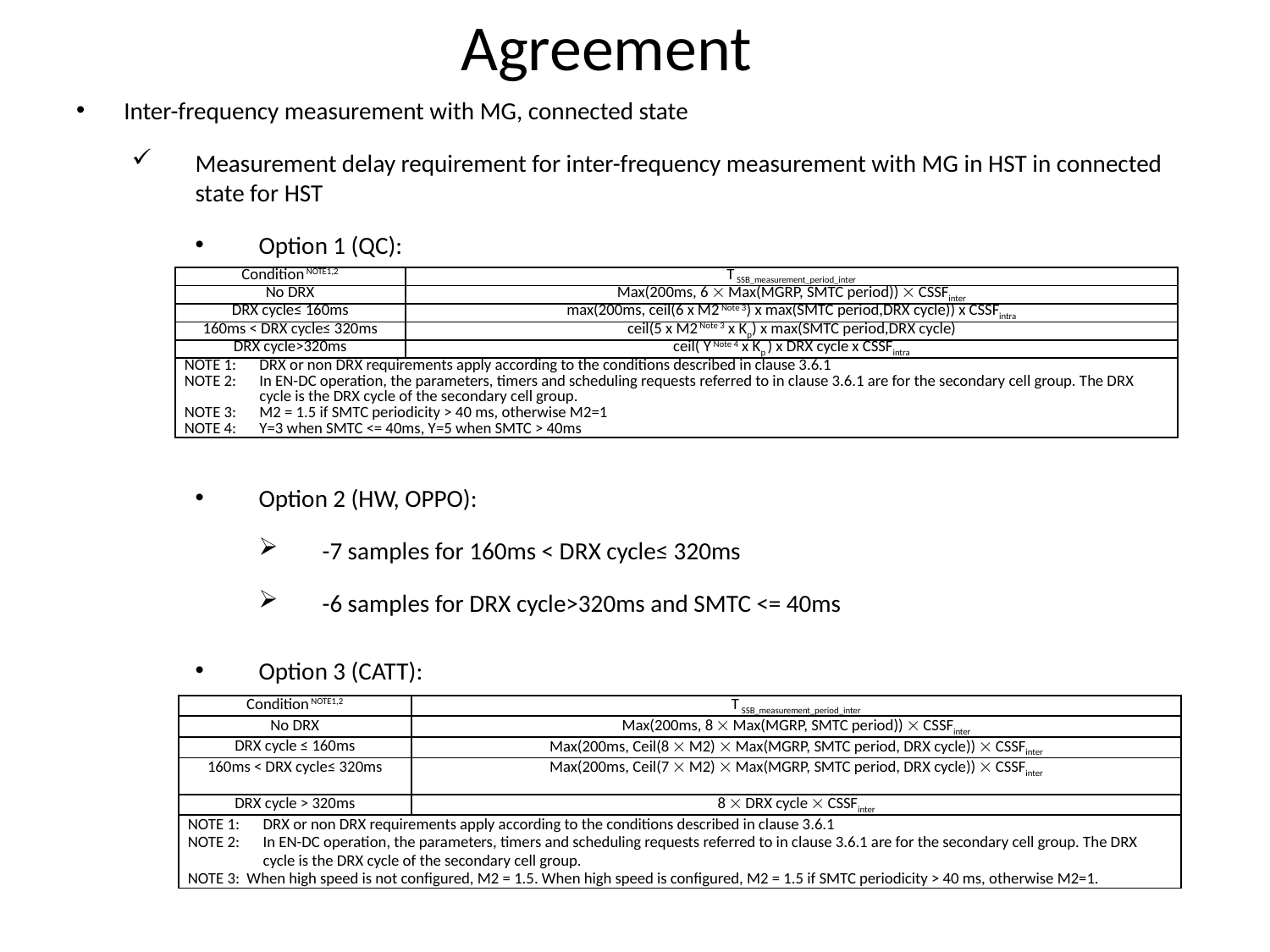

# Agreement
Inter-frequency measurement with MG, connected state
Measurement delay requirement for inter-frequency measurement with MG in HST in connected state for HST
Option 1 (QC):

| Condition NOTE1,2 | T SSB\_measurement\_period\_inter |
| --- | --- |
| No DRX | Max(200ms, 6 × Max(MGRP, SMTC period)) × CSSFinter |
| DRX cycle≤ 160ms | max(200ms, ceil(6 x M2 Note 3) x max(SMTC period,DRX cycle)) x CSSFintra |
| 160ms < DRX cycle≤ 320ms | ceil(5 x M2 Note 3 x Kp) x max(SMTC period,DRX cycle) |
| DRX cycle>320ms | ceil( Y Note 4 x Kp ) x DRX cycle x CSSFintra |
| NOTE 1: DRX or non DRX requirements apply according to the conditions described in clause 3.6.1 NOTE 2: In EN-DC operation, the parameters, timers and scheduling requests referred to in clause 3.6.1 are for the secondary cell group. The DRX cycle is the DRX cycle of the secondary cell group. NOTE 3: M2 = 1.5 if SMTC periodicity > 40 ms, otherwise M2=1 NOTE 4: Y=3 when SMTC <= 40ms, Y=5 when SMTC > 40ms |  |
Option 2 (HW, OPPO):
-7 samples for 160ms < DRX cycle≤ 320ms
-6 samples for DRX cycle>320ms and SMTC <= 40ms

Option 3 (CATT):
| Condition NOTE1,2 | T SSB\_measurement\_period\_inter |
| --- | --- |
| No DRX | Max(200ms, 8 × Max(MGRP, SMTC period)) × CSSFinter |
| DRX cycle ≤ 160ms | Max(200ms, Ceil(8 × M2) × Max(MGRP, SMTC period, DRX cycle)) × CSSFinter |
| 160ms < DRX cycle≤ 320ms | Max(200ms, Ceil(7 × M2) × Max(MGRP, SMTC period, DRX cycle)) × CSSFinter |
| DRX cycle > 320ms | 8 × DRX cycle × CSSFinter |
| NOTE 1: DRX or non DRX requirements apply according to the conditions described in clause 3.6.1 NOTE 2: In EN-DC operation, the parameters, timers and scheduling requests referred to in clause 3.6.1 are for the secondary cell group. The DRX cycle is the DRX cycle of the secondary cell group. NOTE 3: When high speed is not configured, M2 = 1.5. When high speed is configured, M2 = 1.5 if SMTC periodicity > 40 ms, otherwise M2=1. |  |